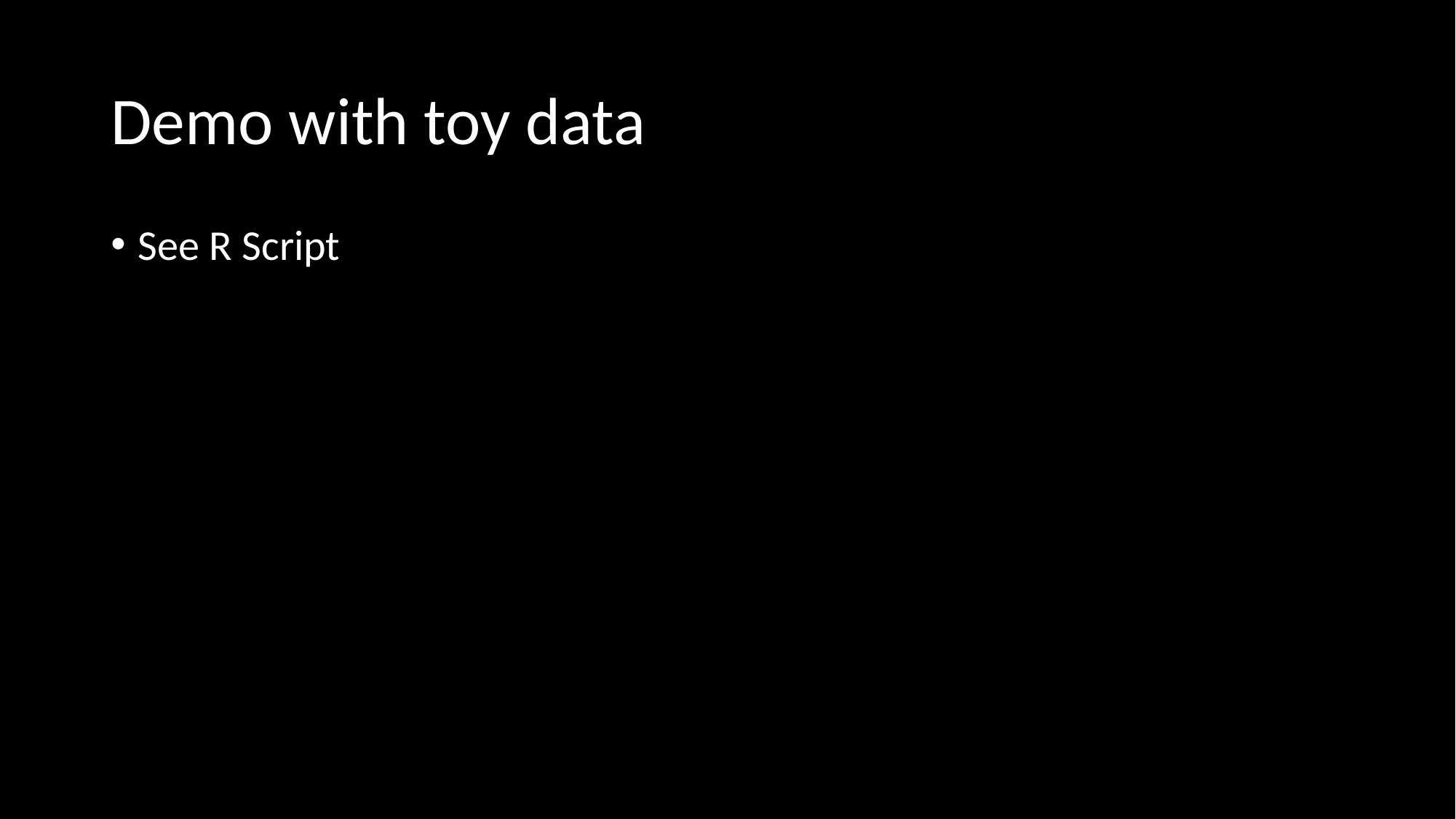

# Demo with toy data
See R Script